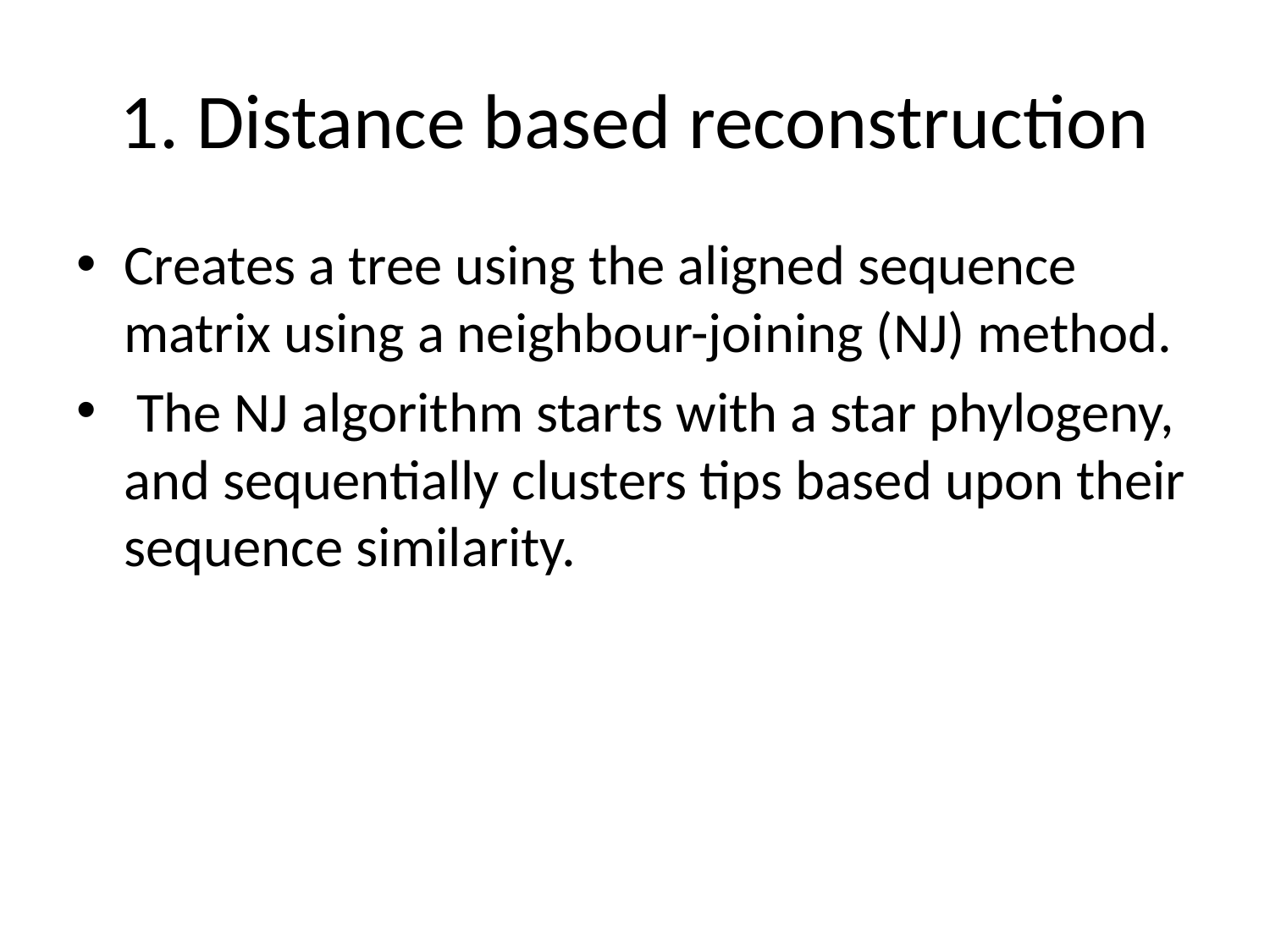

# 1. Distance based reconstruction
Creates a tree using the aligned sequence matrix using a neighbour-joining (NJ) method.
 The NJ algorithm starts with a star phylogeny, and sequentially clusters tips based upon their sequence similarity.